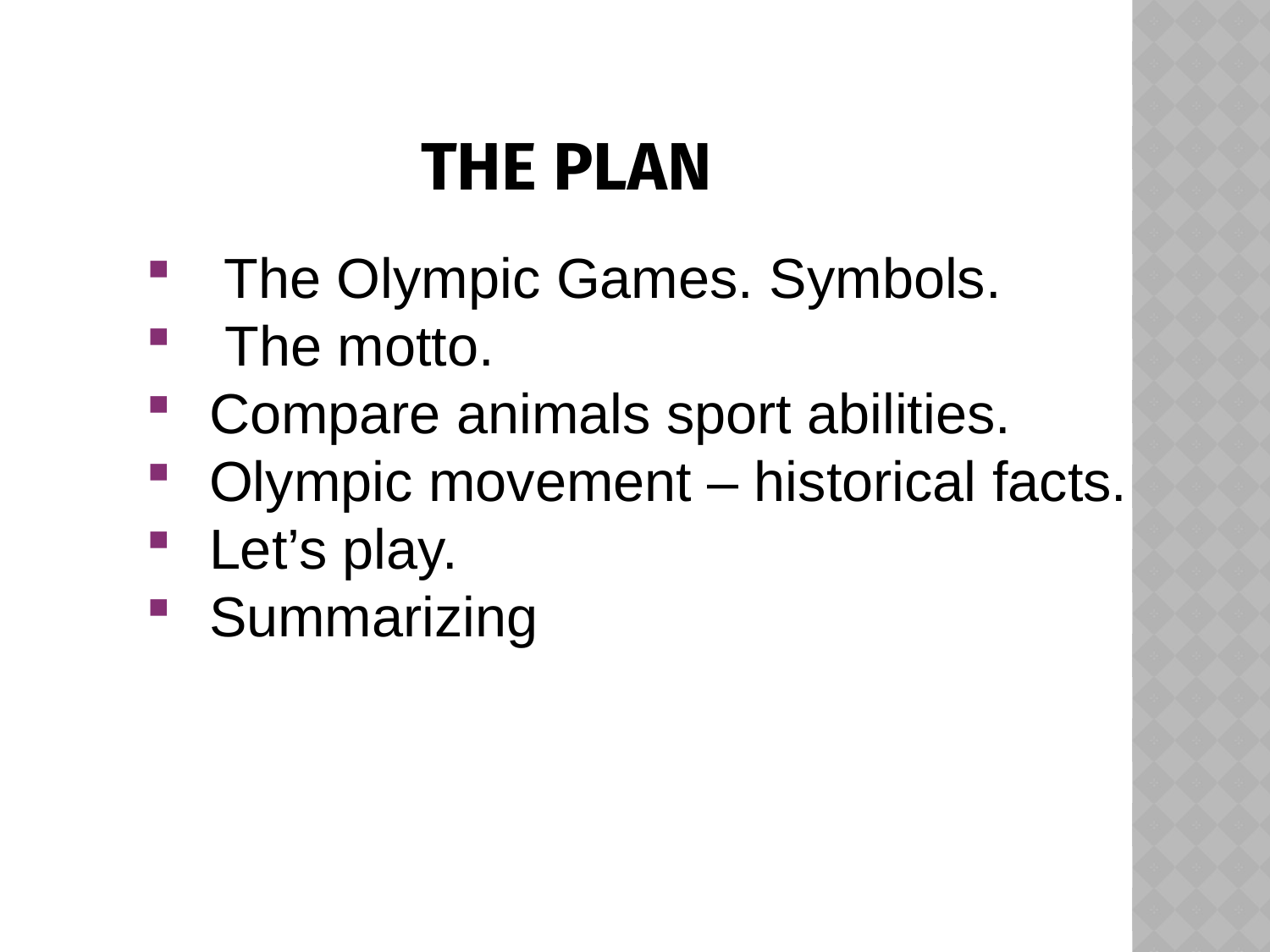

# The Plan
 The Olympic Games. Symbols.
 The motto.
Compare animals sport abilities.
Olympic movement – historical facts.
Let’s play.
Summarizing